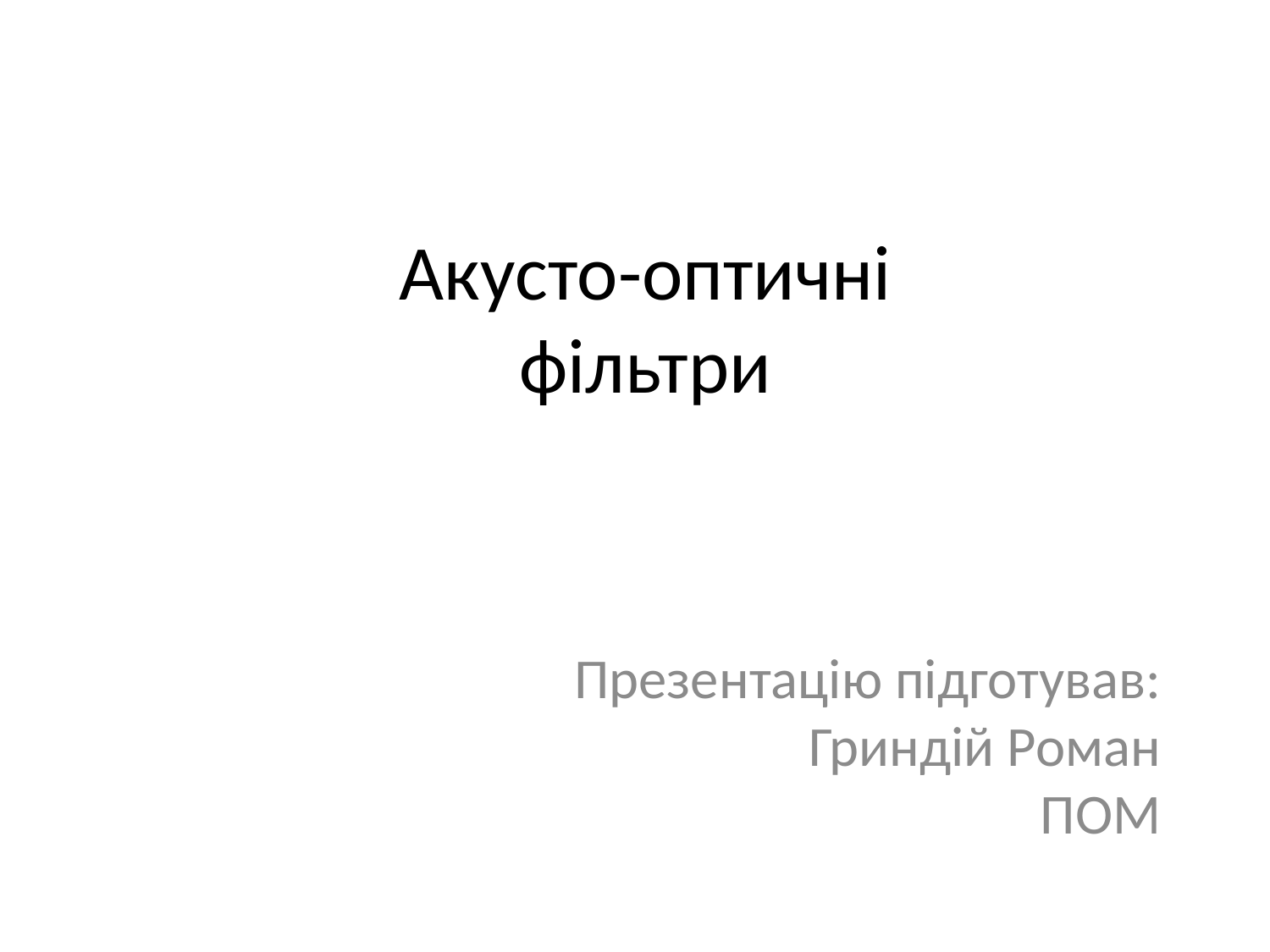

# Акусто-оптичні фільтри
Презентацію підготував:
Гриндій Роман
ПОМ